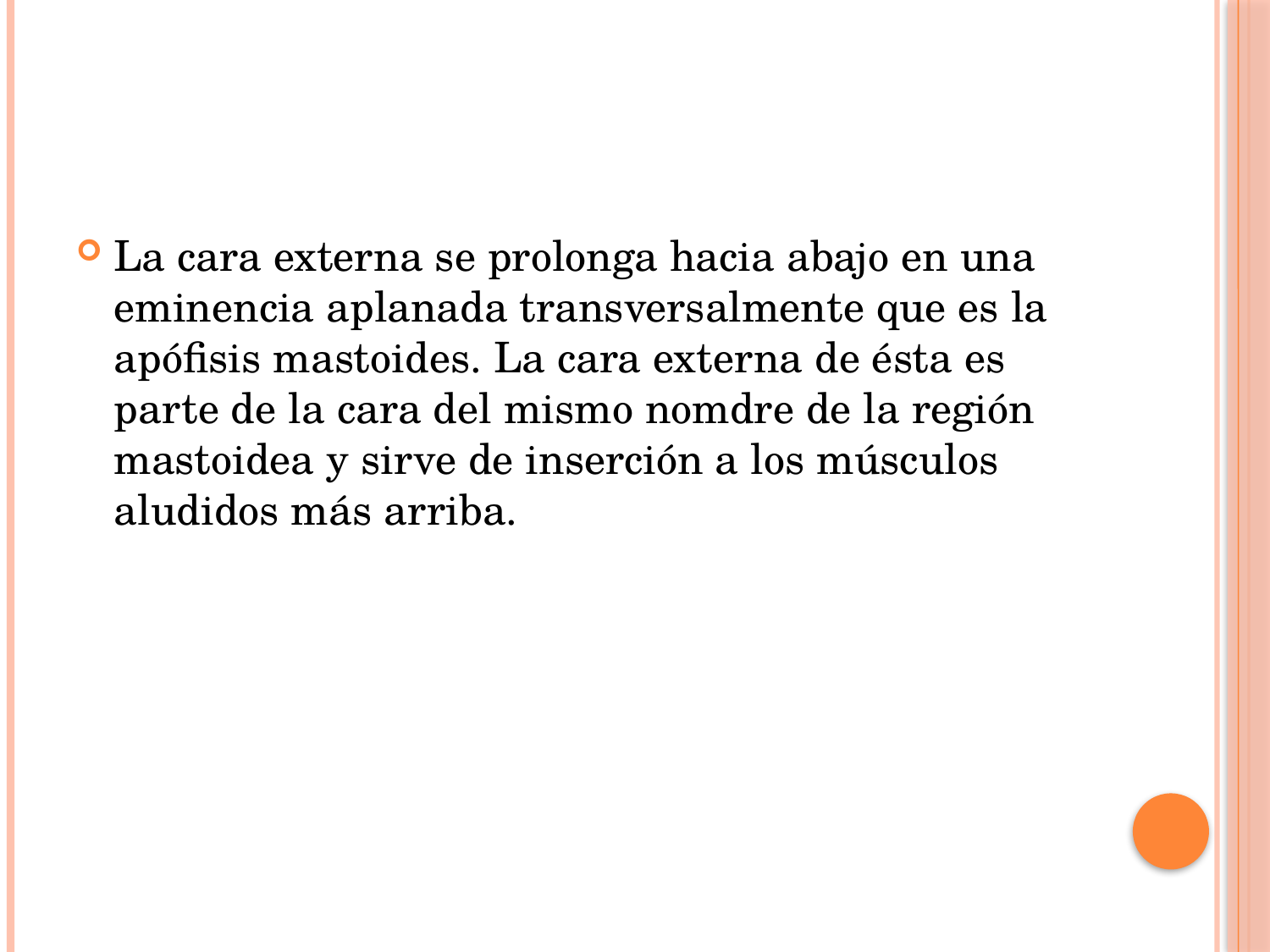

#
La cara externa se prolonga hacia abajo en una eminencia aplanada transversalmente que es la apófisis mastoides. La cara externa de ésta es parte de la cara del mismo nomdre de la región mastoidea y sirve de inserción a los músculos aludidos más arriba.